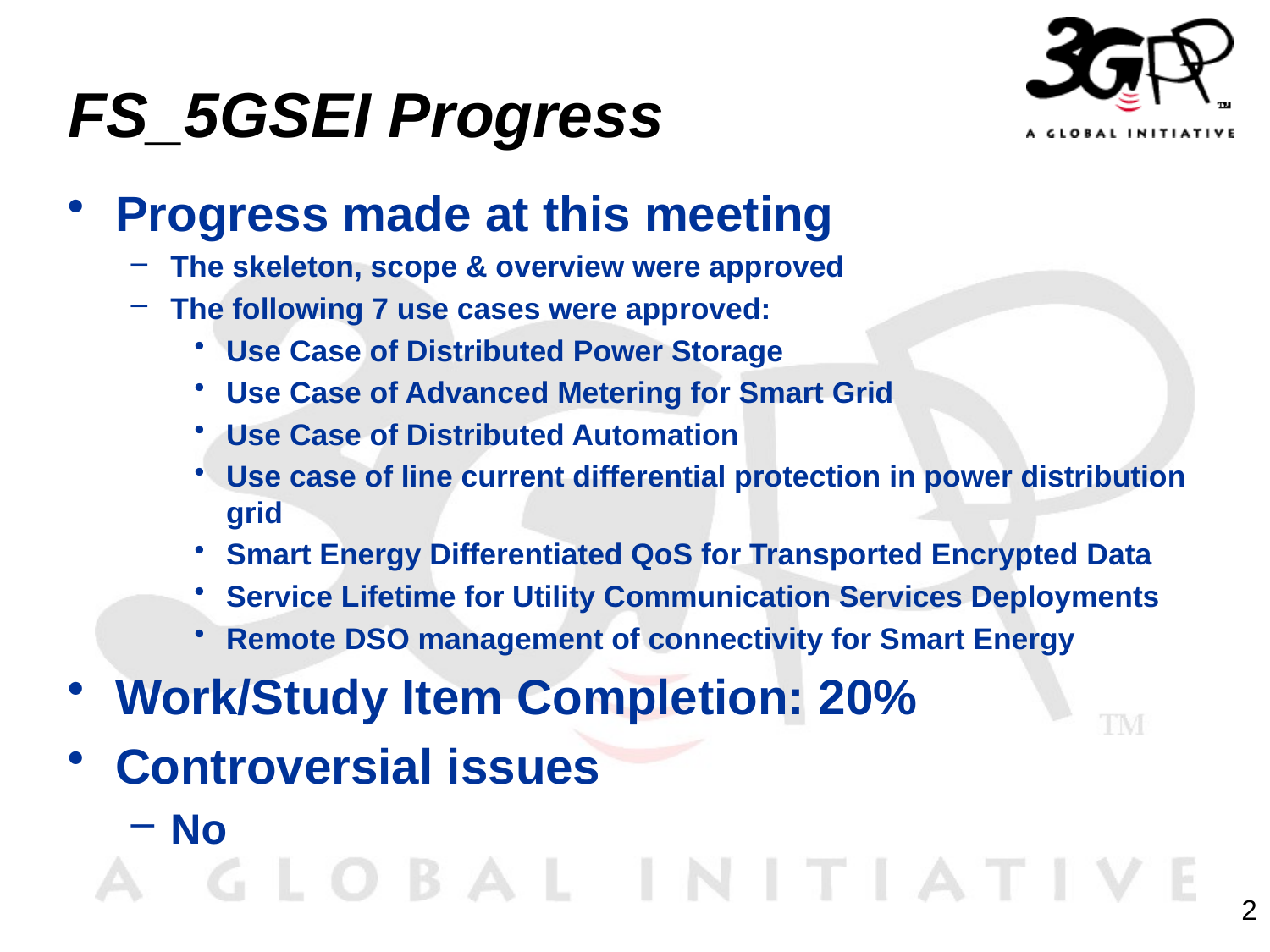

# FS_5GSEI Progress
Progress made at this meeting
The skeleton, scope & overview were approved
The following 7 use cases were approved:
Use Case of Distributed Power Storage
Use Case of Advanced Metering for Smart Grid
Use Case of Distributed Automation
Use case of line current differential protection in power distribution grid
Smart Energy Differentiated QoS for Transported Encrypted Data
Service Lifetime for Utility Communication Services Deployments
Remote DSO management of connectivity for Smart Energy
Work/Study Item Completion: 20%
Controversial issues
No

2